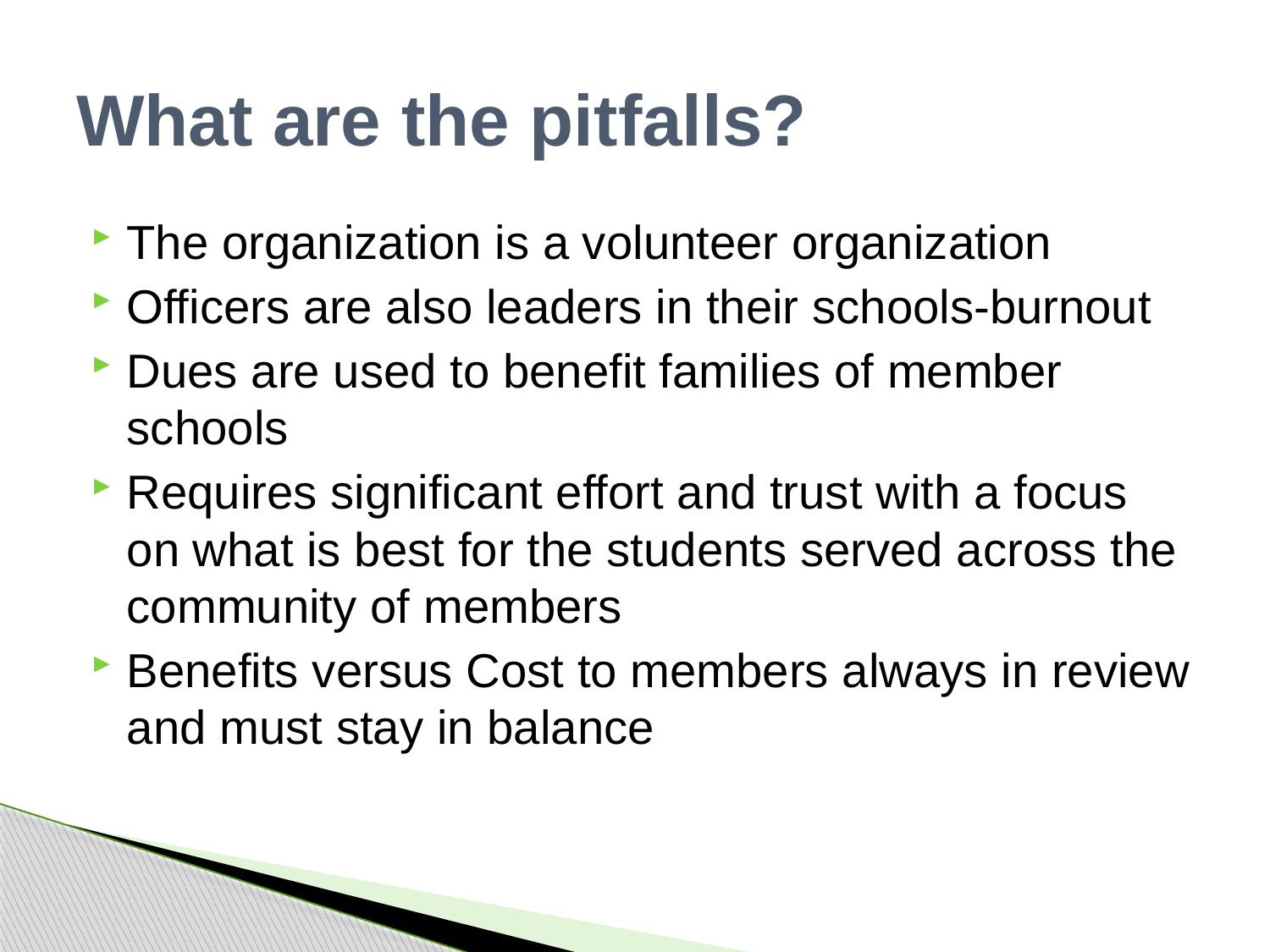

# What are the pitfalls?
The organization is a volunteer organization
Officers are also leaders in their schools-burnout
Dues are used to benefit families of member schools
Requires significant effort and trust with a focus on what is best for the students served across the community of members
Benefits versus Cost to members always in review and must stay in balance